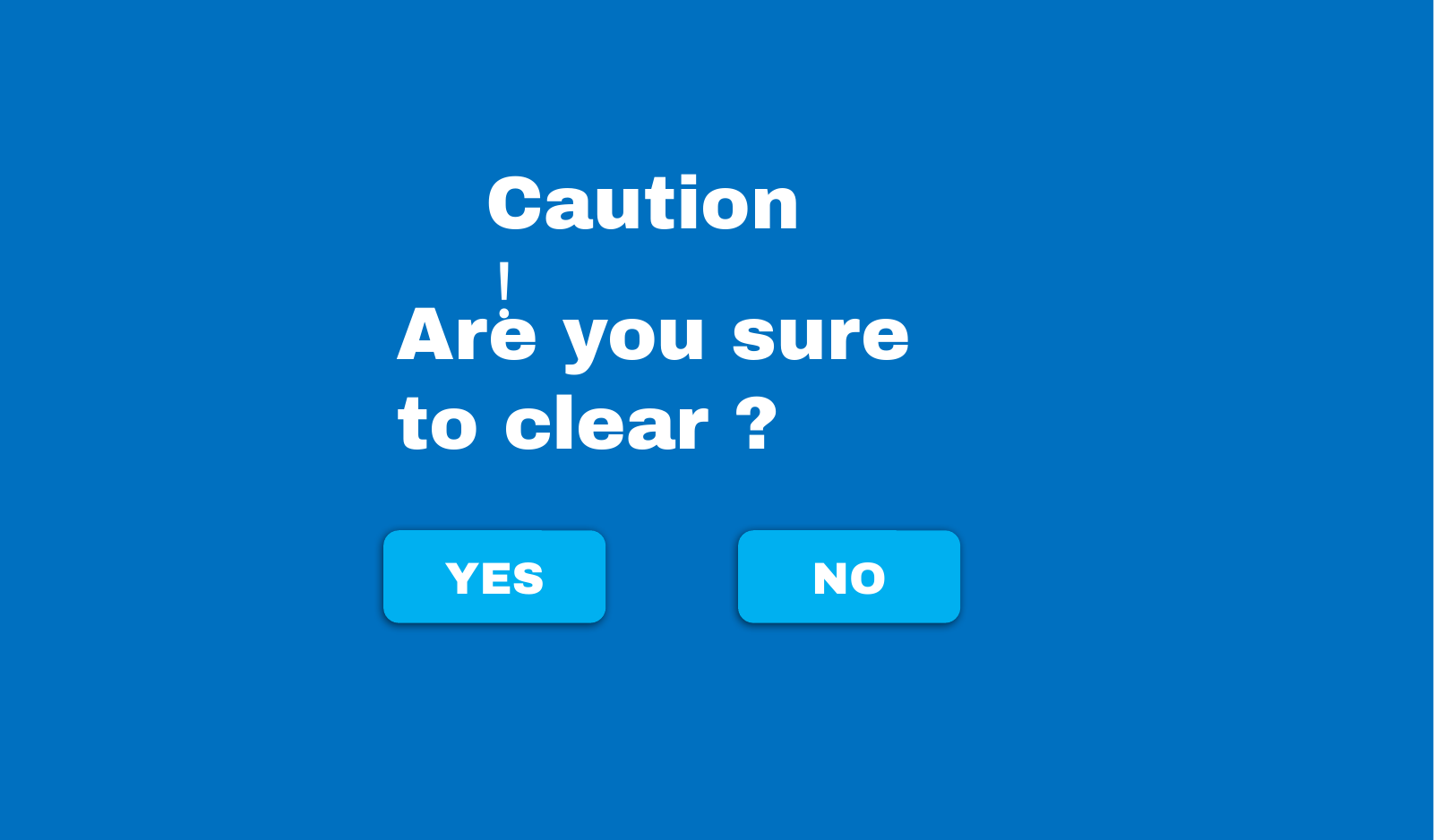

Caution！
Are you sure to clear ?
YES
NO